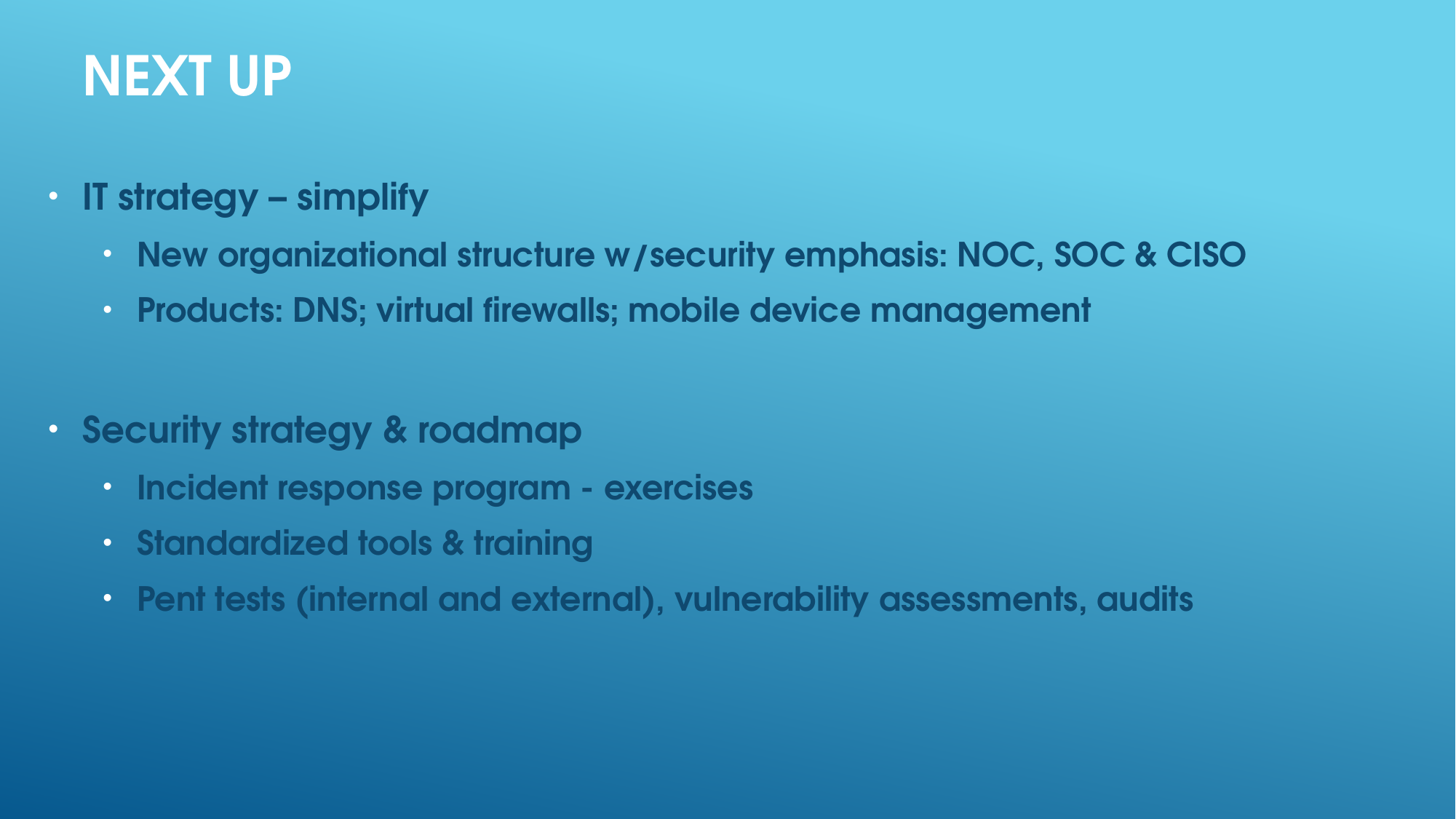

# NeXT UP
IT strategy – simplify
New organizational structure w/security emphasis: NOC, SOC & CISO
Products: DNS; virtual firewalls; mobile device management

Security strategy & roadmap
Incident response program - exercises
Standardized tools & training
Pent tests (internal and external), vulnerability assessments, audits